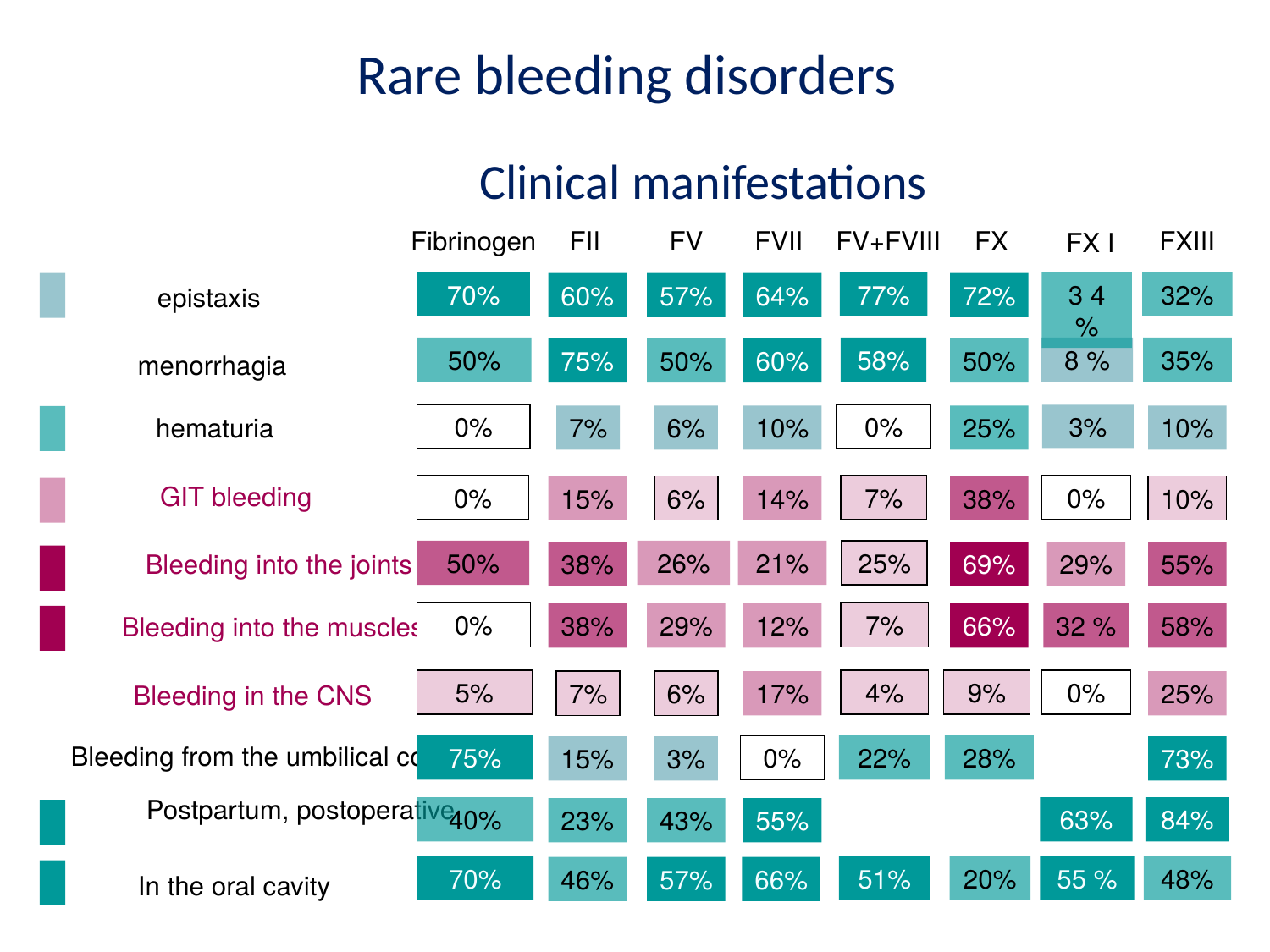

Rare bleeding disorders
Clinical manifestations

FVIII
Fibrinogen
FII
FV
FVII
FV+FVIII
FX
FXIII
FX I
70%
77%
3 4 %
32%

60%
57%
64%
72%
epistaxis
50%
58%
8 %
35%
75%
50%
60%
50%
menorrhagia
0%
0%
3%
hematuria
7%
6%
10%
25%
10%

GIT bleeding
0%
7%
0%
15%
6%
14%
38%
10%

50%
26%
21%
25%
Bleeding into the joints
38%
69%
29%
55%

0%
7%
38%
29%
12%
66%
32 %
58%
Bleeding into the muscles

5%
4%
9%
0%
7%
6%
17%
25%
Bleeding in the CNS
Bleeding from the umbilical cord
75%
0%
22%
28%
15%
3%
73%
Postpartum, postoperative
40%
63%
84%
23%
43%
55%

70%
51%
20%
55 %
48%
46%
57%
66%

In the oral cavity